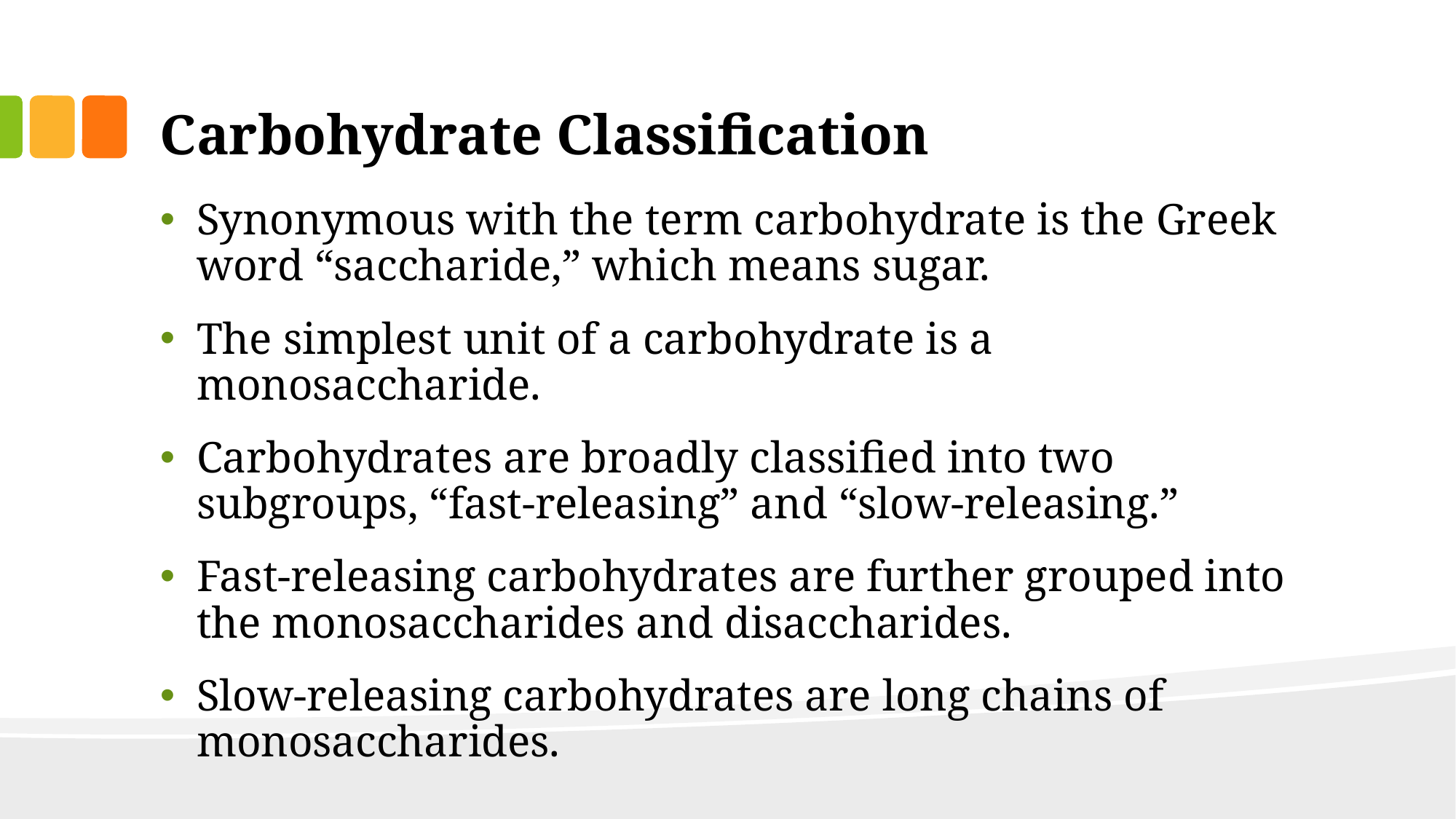

# Carbohydrate Classification
Synonymous with the term carbohydrate is the Greek word “saccharide,” which means sugar.
The simplest unit of a carbohydrate is a monosaccharide.
Carbohydrates are broadly classified into two subgroups, “fast-releasing” and “slow-releasing.”
Fast-releasing carbohydrates are further grouped into the monosaccharides and disaccharides.
Slow-releasing carbohydrates are long chains of monosaccharides.